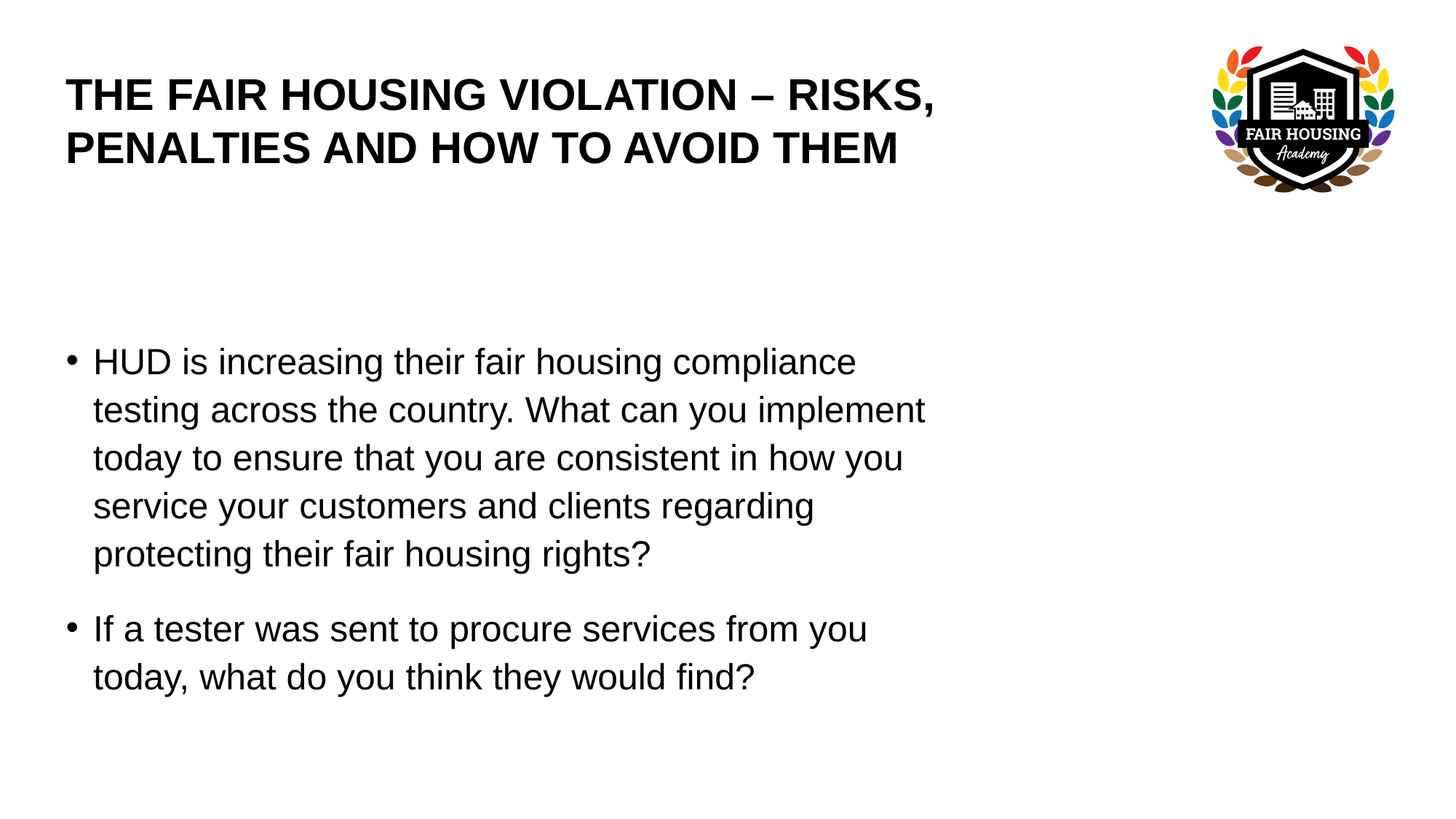

# THE FAIR HOUSING VIOLATION – RISKS, PENALTIES AND HOW TO AVOID THEM
HUD is increasing their fair housing compliance testing across the country. What can you implement today to ensure that you are consistent in how you service your customers and clients regarding protecting their fair housing rights?
If a tester was sent to procure services from you today, what do you think they would find?